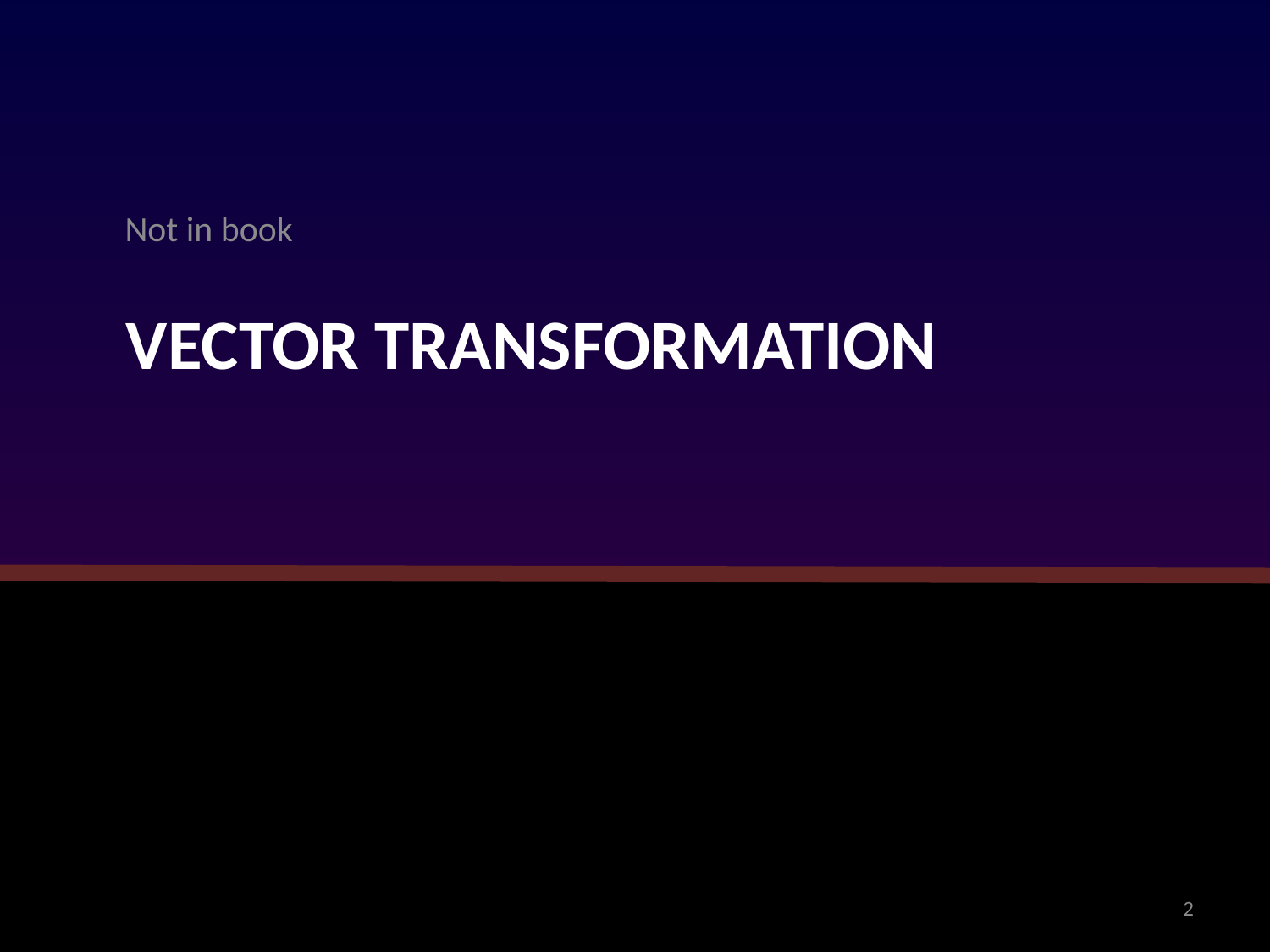

Not in book
# Vector Transformation
2